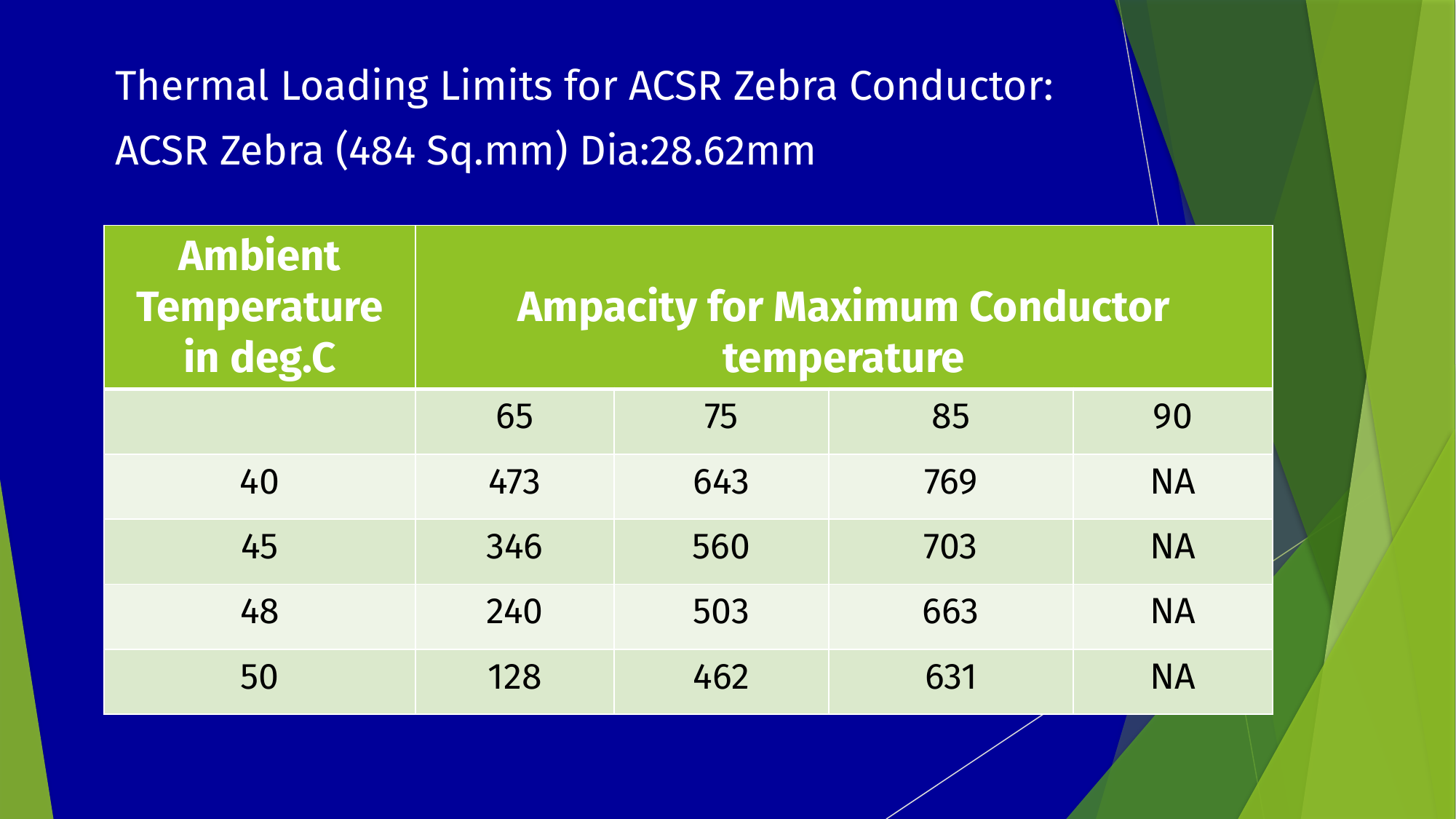

Thermal Loading Limits for ACSR Zebra Conductor:
ACSR Zebra (484 Sq.mm) Dia:28.62mm
| Ambient Temperature in deg.C | Ampacity for Maximum Conductor temperature |  |  |  |
| --- | --- | --- | --- | --- |
|  | 65 | 75 | 85 | 90 |
| 40 | 473 | 643 | 769 | NA |
| 45 | 346 | 560 | 703 | NA |
| 48 | 240 | 503 | 663 | NA |
| 50 | 128 | 462 | 631 | NA |